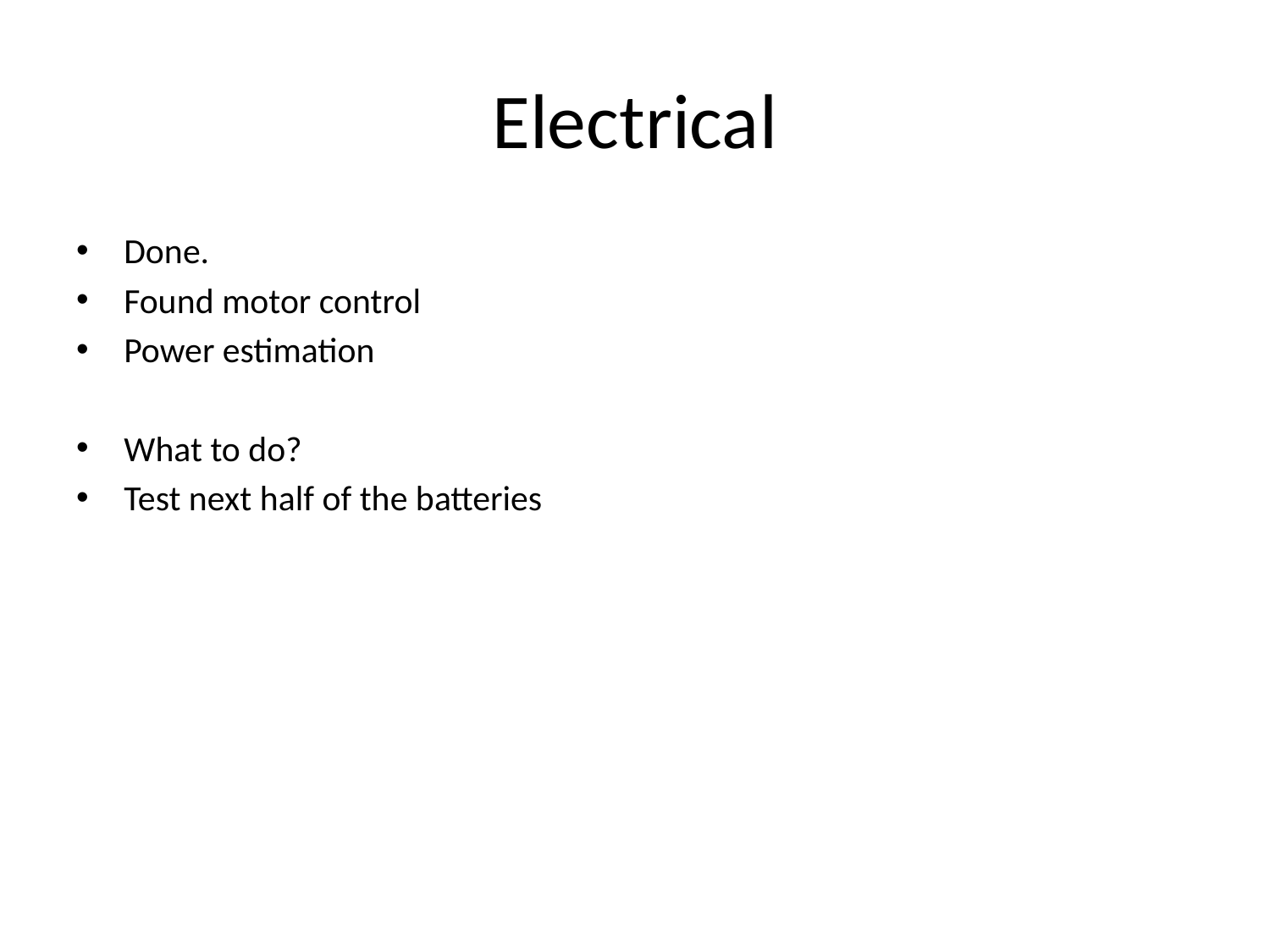

# Electrical
Done.
Found motor control
Power estimation

What to do?
Test next half of the batteries